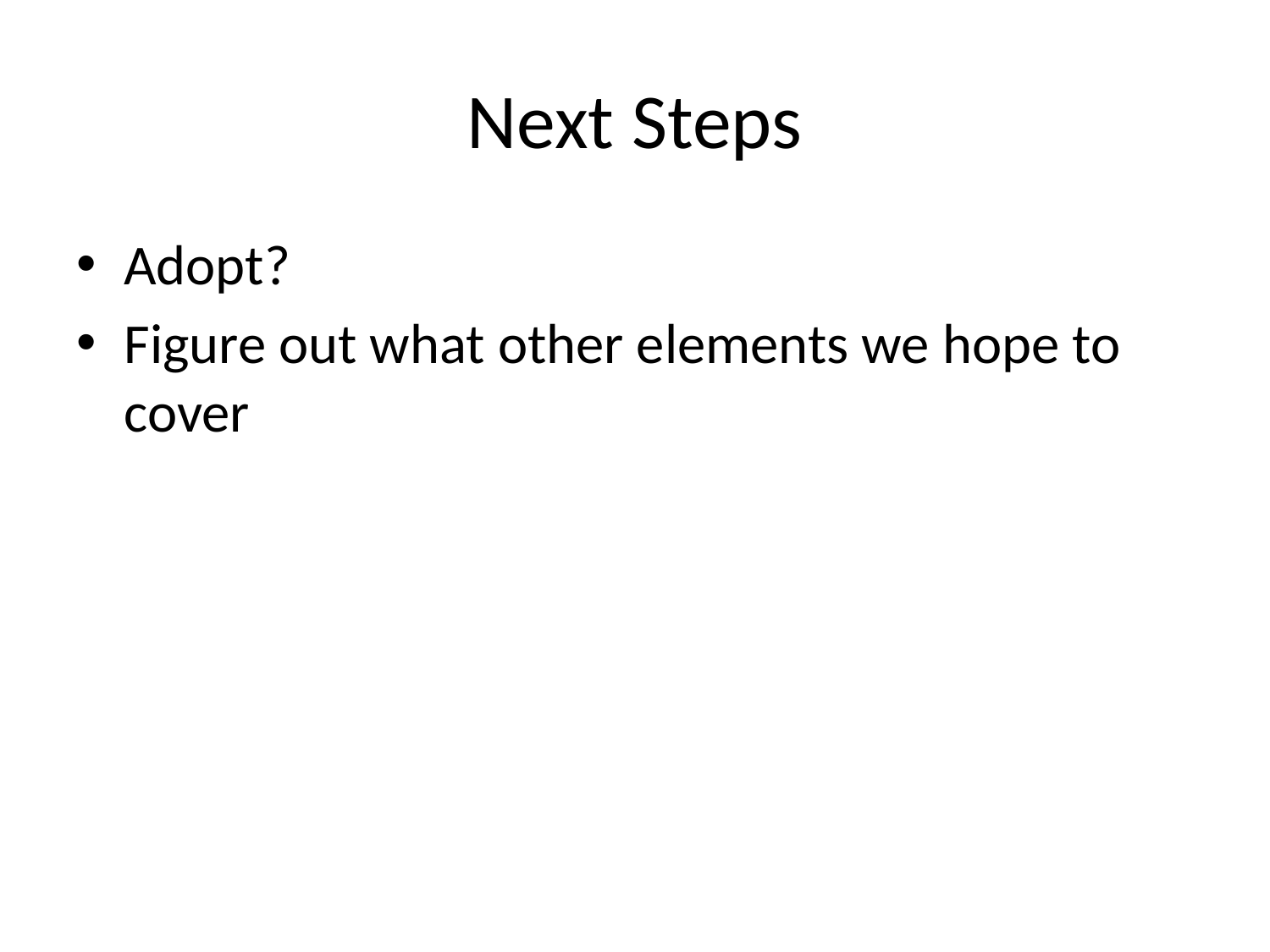

# Next Steps
Adopt?
Figure out what other elements we hope to cover